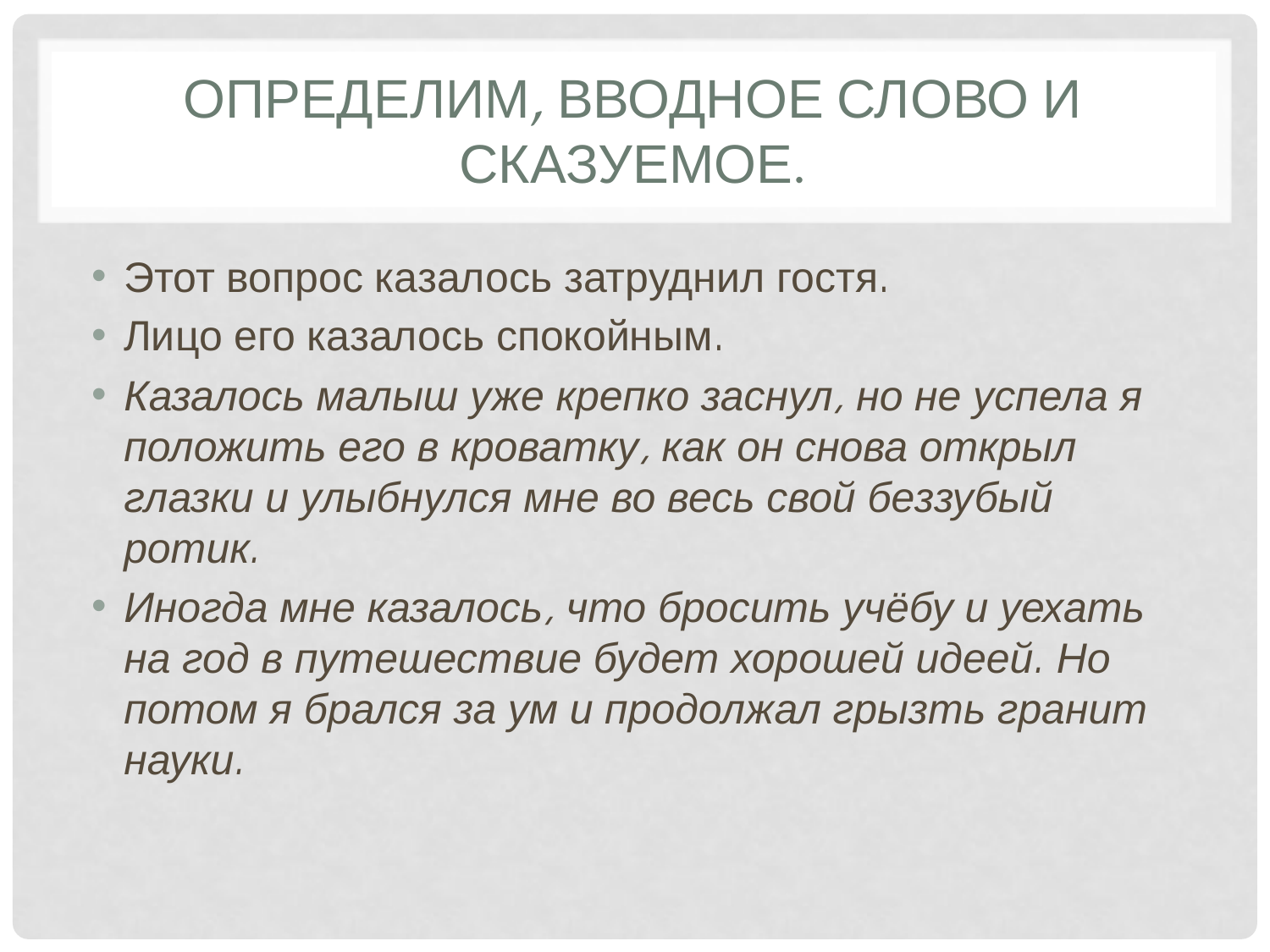

# Определим, вводное слово и сказуемое.
Этот вопрос казалось затруднил гостя.
Лицо его казалось спокойным.
Казалось малыш уже крепко заснул, но не успела я положить его в кроватку, как он снова открыл глазки и улыбнулся мне во весь свой беззубый ротик.
Иногда мне казалось, что бросить учёбу и уехать на год в путешествие будет хорошей идеей. Но потом я брался за ум и продолжал грызть гранит науки.